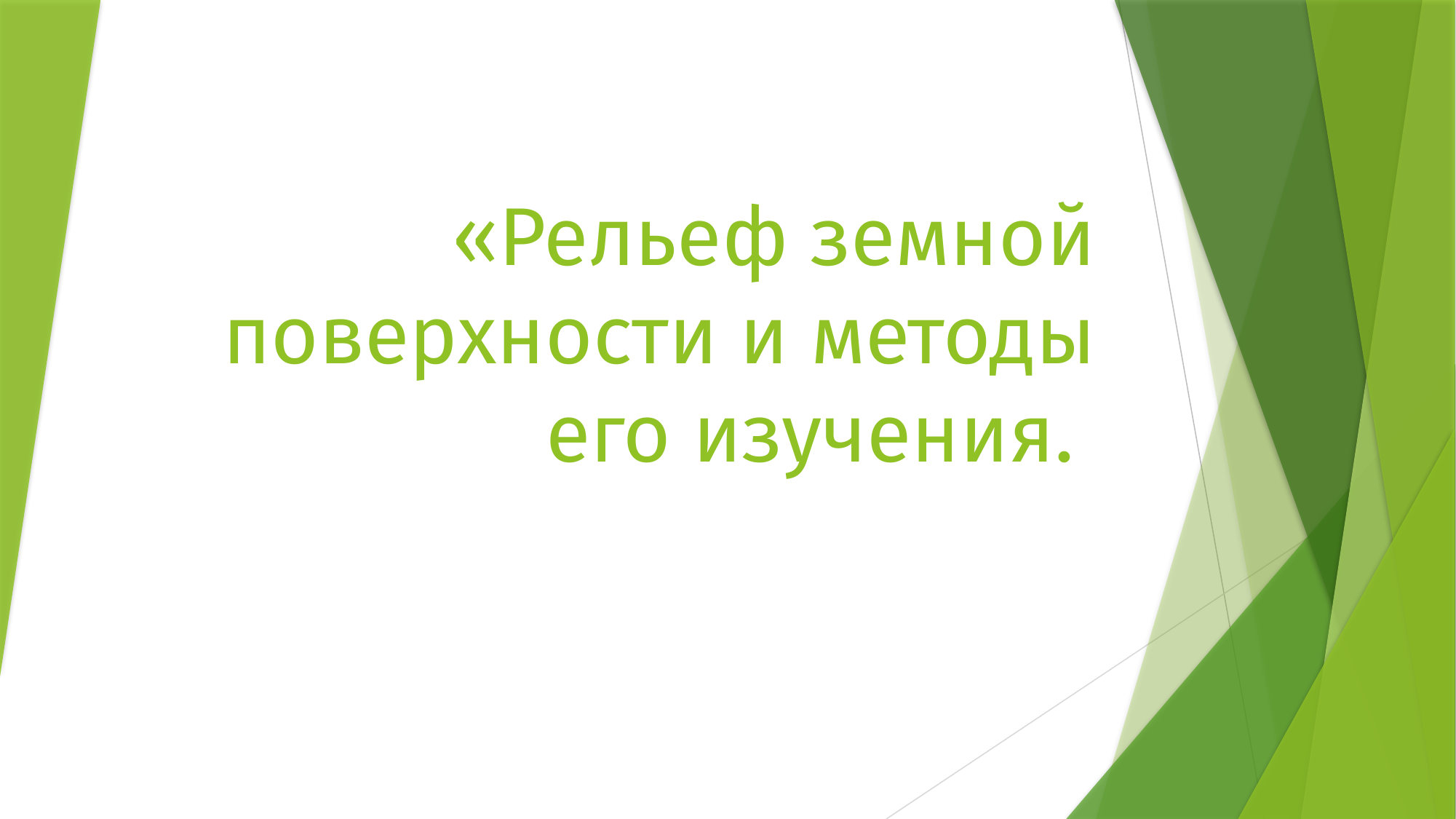

# «Рельеф земной поверхности и методы его изучения.